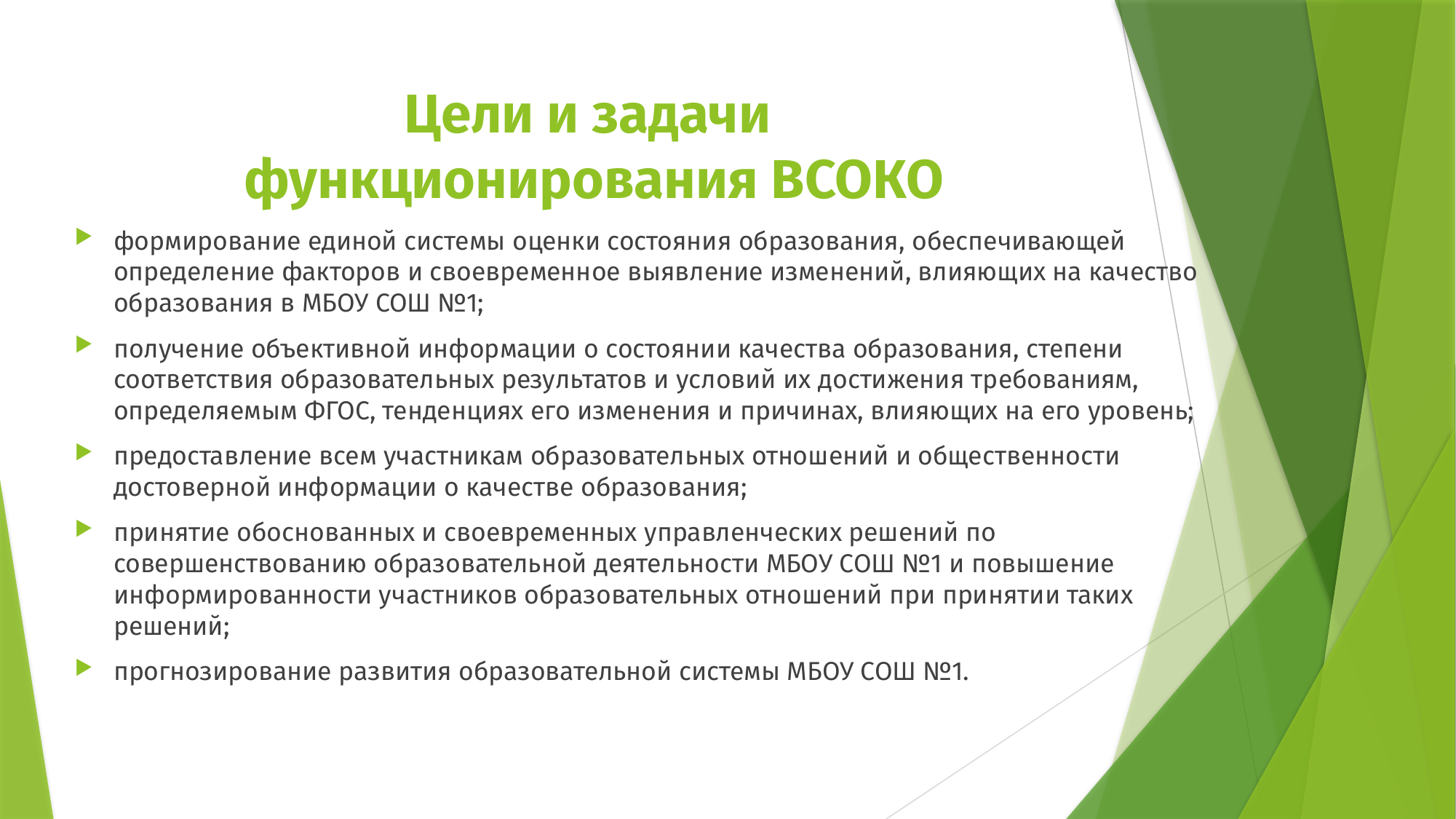

# Цели и задачи функционирования ВСОКО

формирование единой системы оценки состояния образования, обеспечивающей определение факторов и своевременное выявление изменений, влияющих на качество образования в МБОУ СОШ №1;
получение объективной информации о состоянии качества образования, степени соответствия образовательных результатов и условий их достижения требованиям, определяемым ФГОС, тенденциях его изменения и причинах, влияющих на его уровень;
предоставление всем участникам образовательных отношений и общественности достоверной информации о качестве образования;
принятие обоснованных и своевременных управленческих решений по совершенствованию образовательной деятельности МБОУ СОШ №1 и повышение информированности участников образовательных отношений при принятии таких решений;
прогнозирование развития образовательной системы МБОУ СОШ №1.